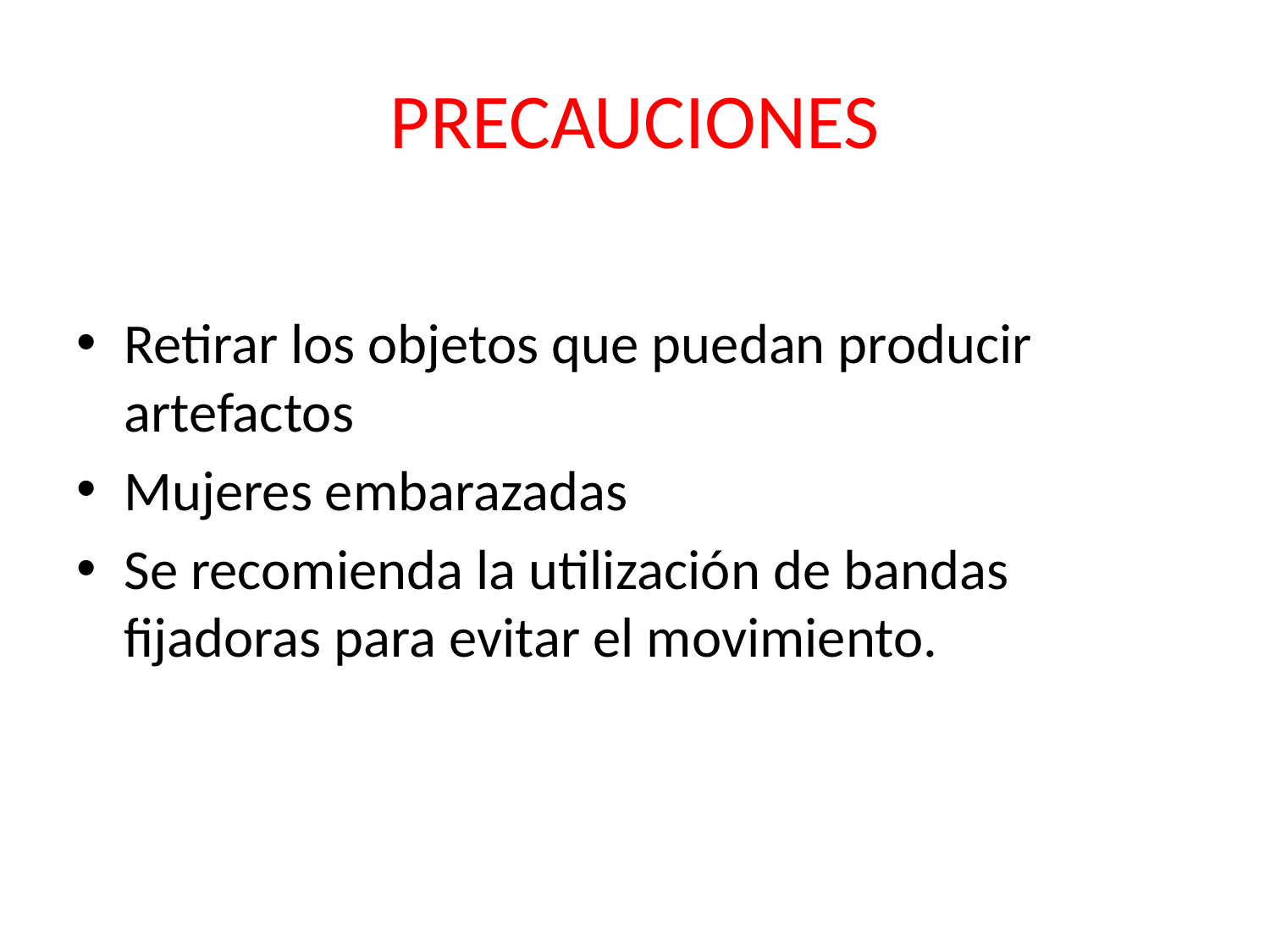

# PRECAUCIONES

Retirar los objetos que puedan producir artefactos
Mujeres embarazadas
Se recomienda la utilización de bandas fijadoras para evitar el movimiento.